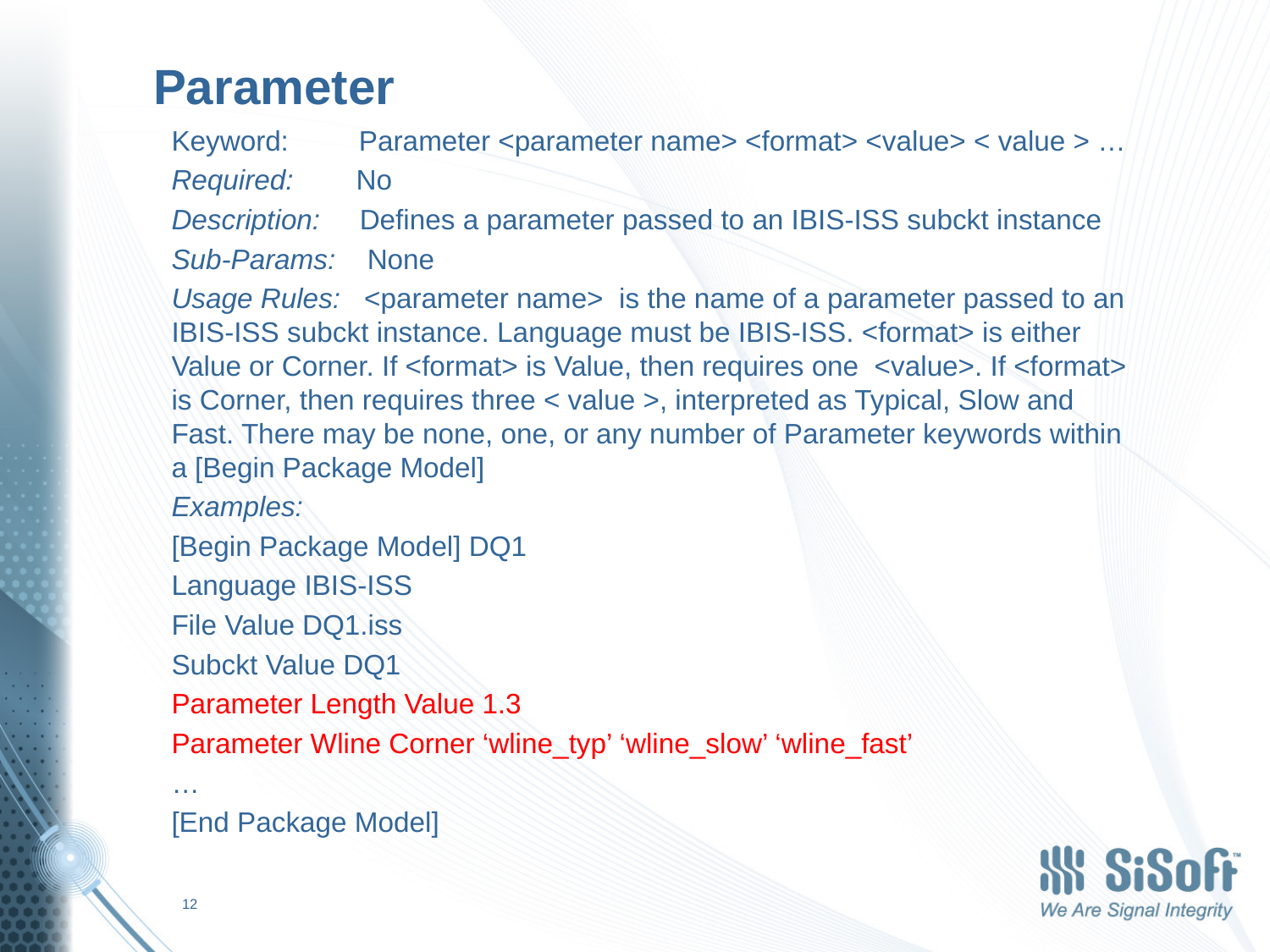

# Parameter
Keyword:         Parameter <parameter name> <format> <value> < value > …
Required:        No
Description:     Defines a parameter passed to an IBIS-ISS subckt instance
Sub-Params:    None
Usage Rules:   <parameter name>  is the name of a parameter passed to an IBIS-ISS subckt instance. Language must be IBIS-ISS. <format> is either Value or Corner. If <format> is Value, then requires one  <value>. If <format> is Corner, then requires three < value >, interpreted as Typical, Slow and Fast. There may be none, one, or any number of Parameter keywords within a [Begin Package Model]
Examples:
[Begin Package Model] DQ1
Language IBIS-ISS
File Value DQ1.iss
Subckt Value DQ1
Parameter Length Value 1.3
Parameter Wline Corner ‘wline_typ’ ‘wline_slow’ ‘wline_fast’
…
[End Package Model]

12